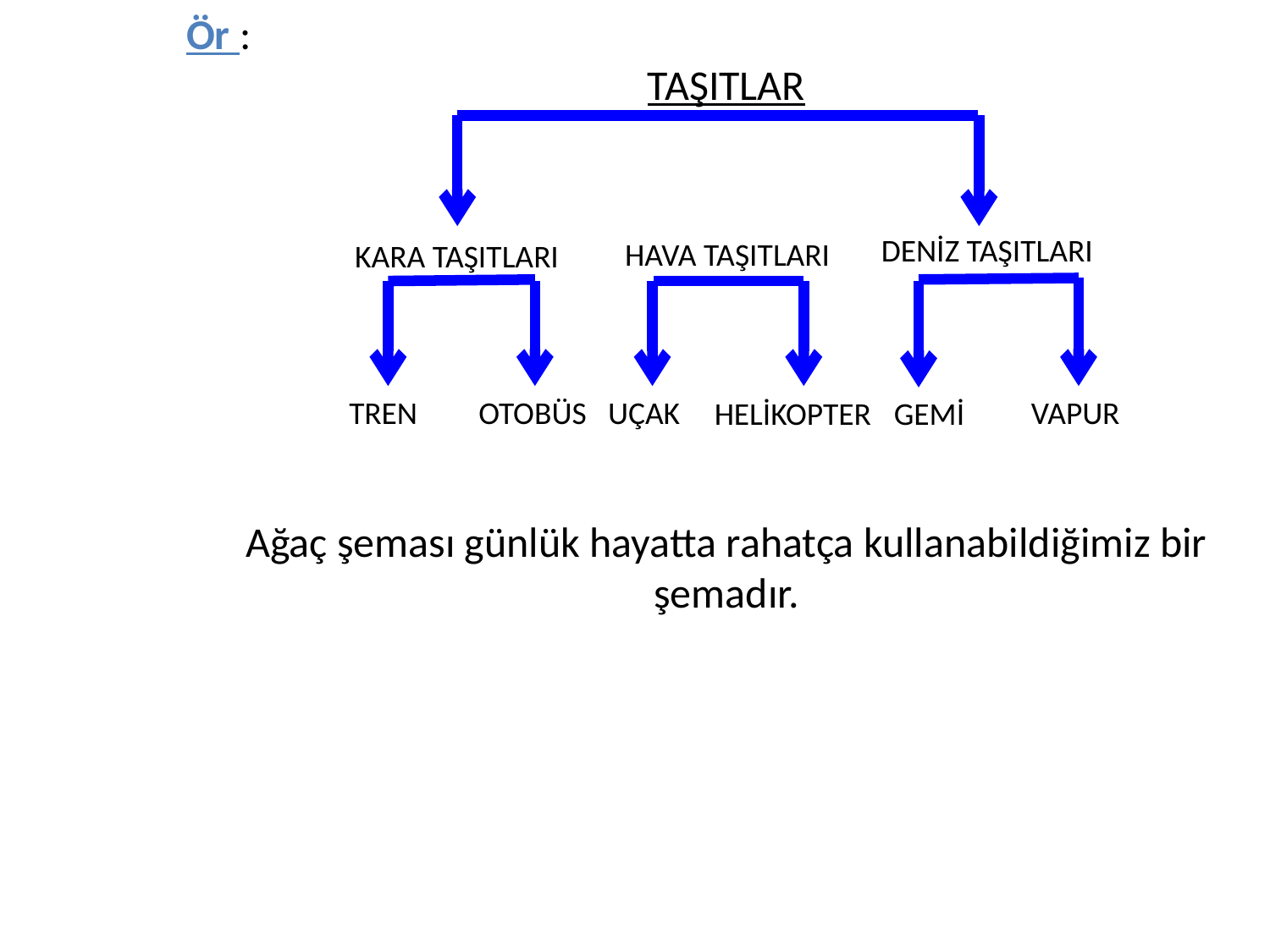

Ör :
TAŞITLAR

Ağaç şeması günlük hayatta rahatça kullanabildiğimiz bir şemadır.
DENİZ TAŞITLARI
HAVA TAŞITLARI
KARA TAŞITLARI
TREN
OTOBÜS
UÇAK
VAPUR
HELİKOPTER
GEMİ